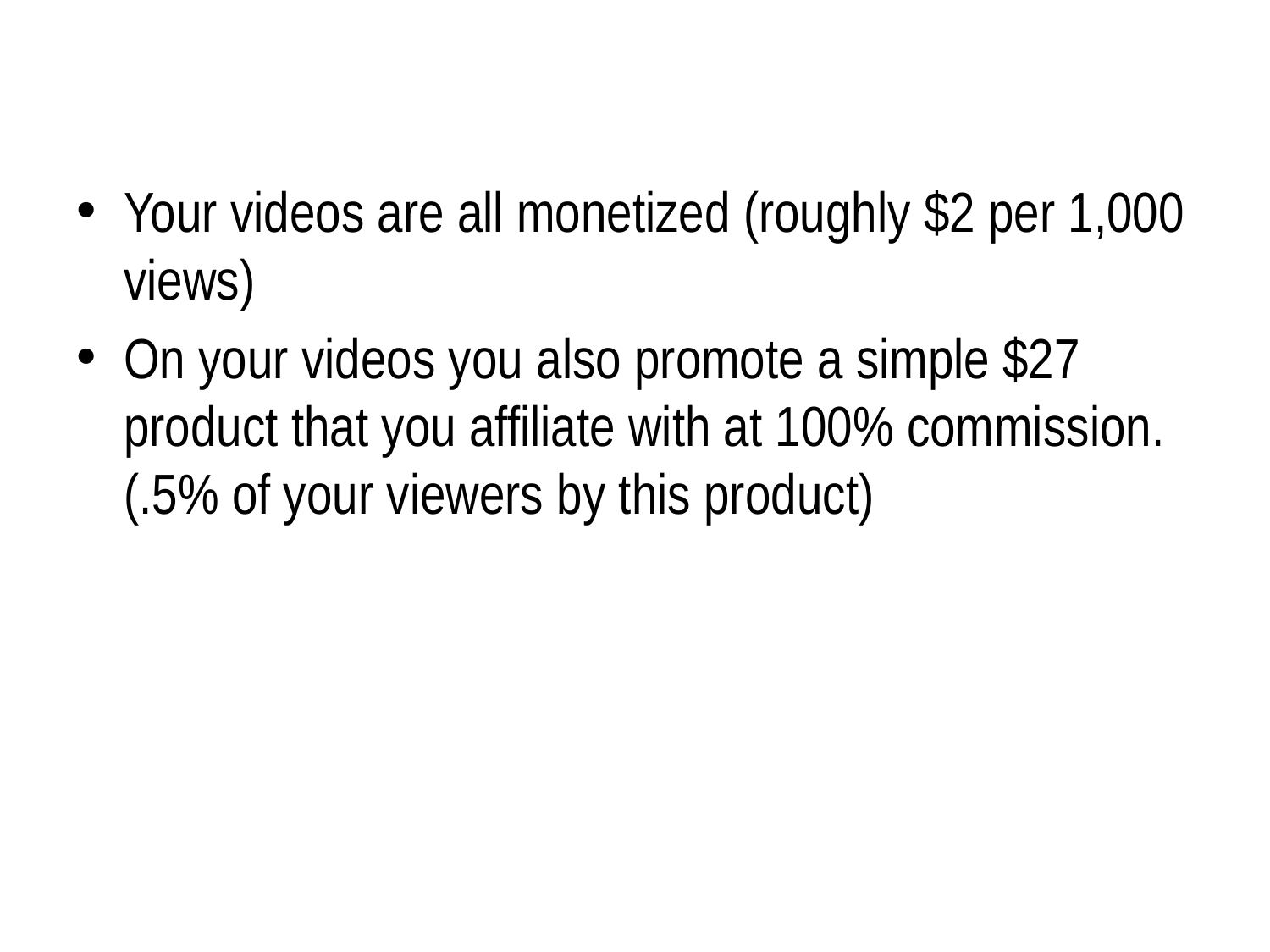

Your videos are all monetized (roughly $2 per 1,000 views)
On your videos you also promote a simple $27 product that you affiliate with at 100% commission. (.5% of your viewers by this product)